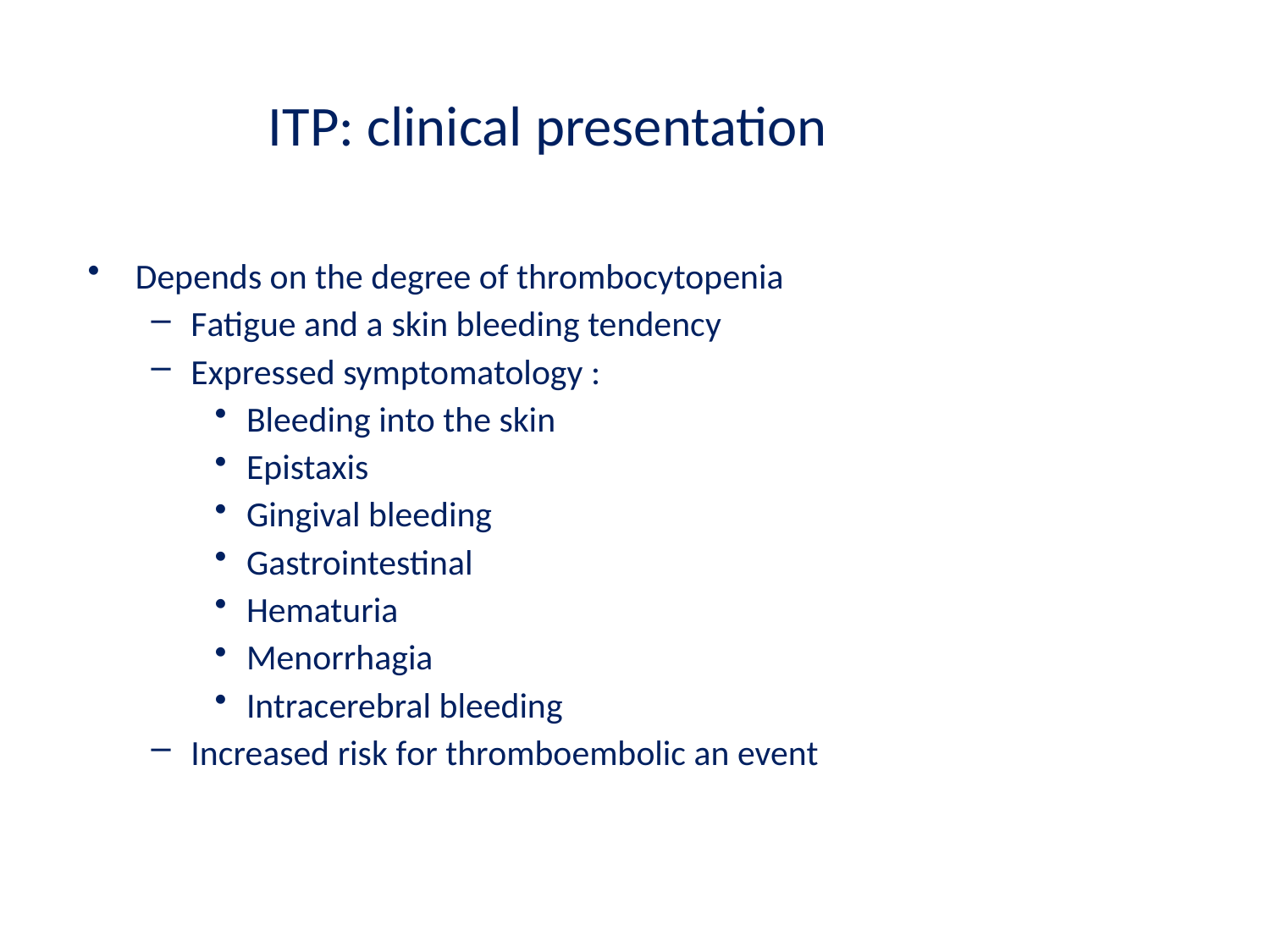

# ITP: clinical presentation
Depends on the degree of thrombocytopenia
Fatigue and a skin bleeding tendency
Expressed symptomatology :
Bleeding into the skin
Epistaxis
Gingival bleeding
Gastrointestinal
Hematuria
Menorrhagia
Intracerebral bleeding
Increased risk for thromboembolic an event